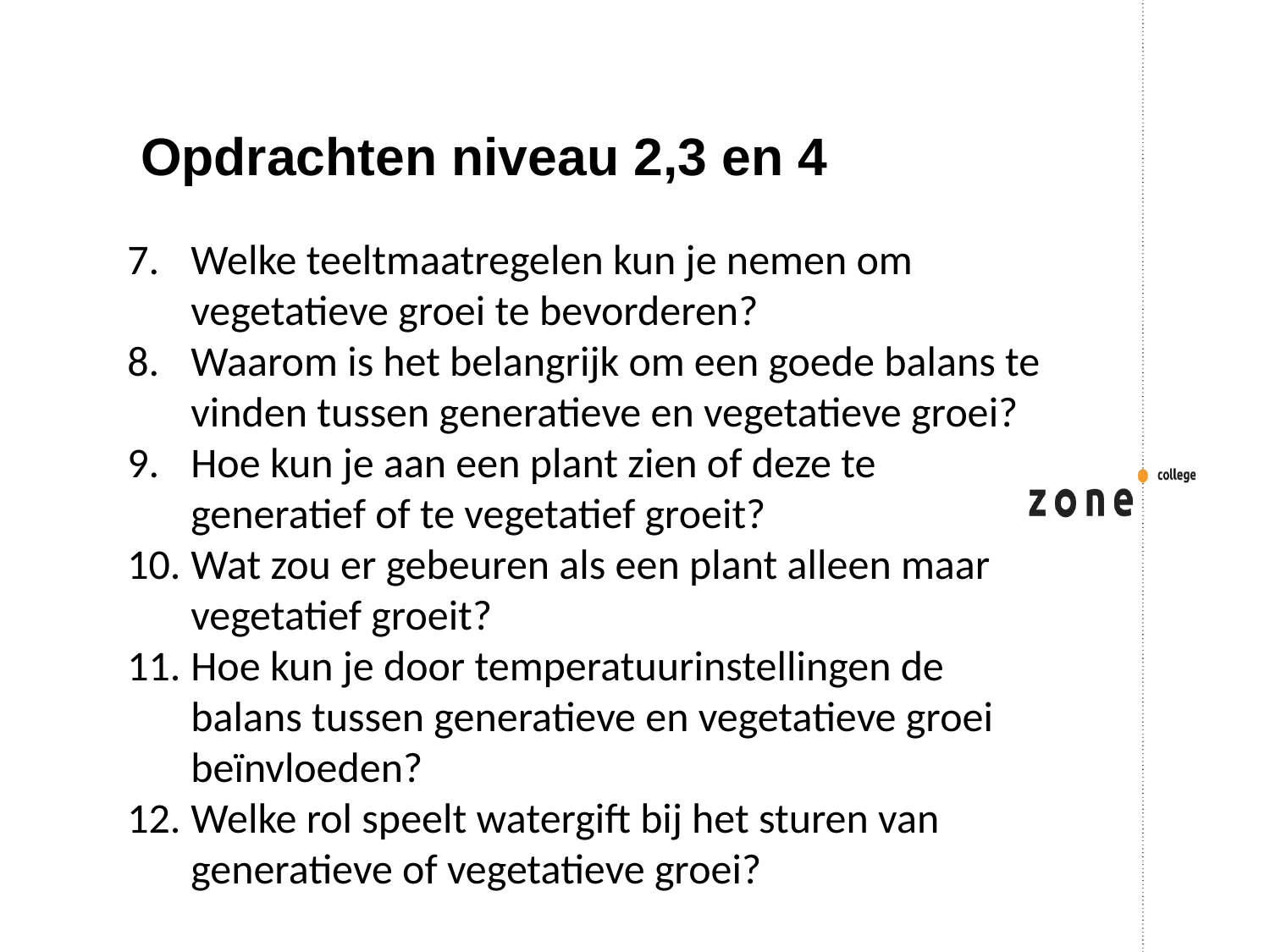

Opdrachten niveau 2,3 en 4
Welke teeltmaatregelen kun je nemen om vegetatieve groei te bevorderen?
Waarom is het belangrijk om een goede balans te vinden tussen generatieve en vegetatieve groei?
Hoe kun je aan een plant zien of deze te generatief of te vegetatief groeit?
Wat zou er gebeuren als een plant alleen maar vegetatief groeit?
Hoe kun je door temperatuurinstellingen de balans tussen generatieve en vegetatieve groei beïnvloeden?
Welke rol speelt watergift bij het sturen van generatieve of vegetatieve groei?